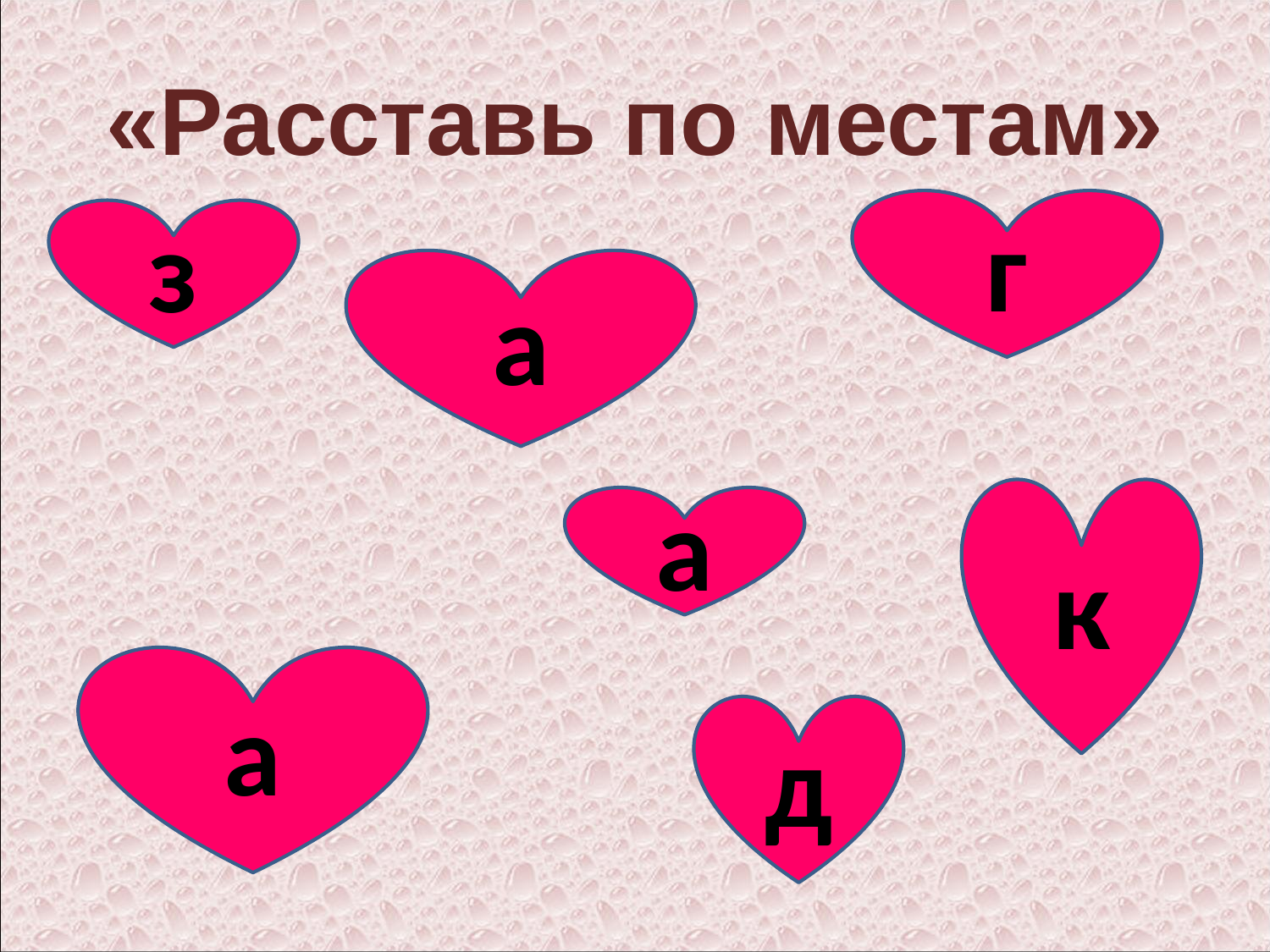

# «Расставь по местам»
г
з
а
к
а
а
д